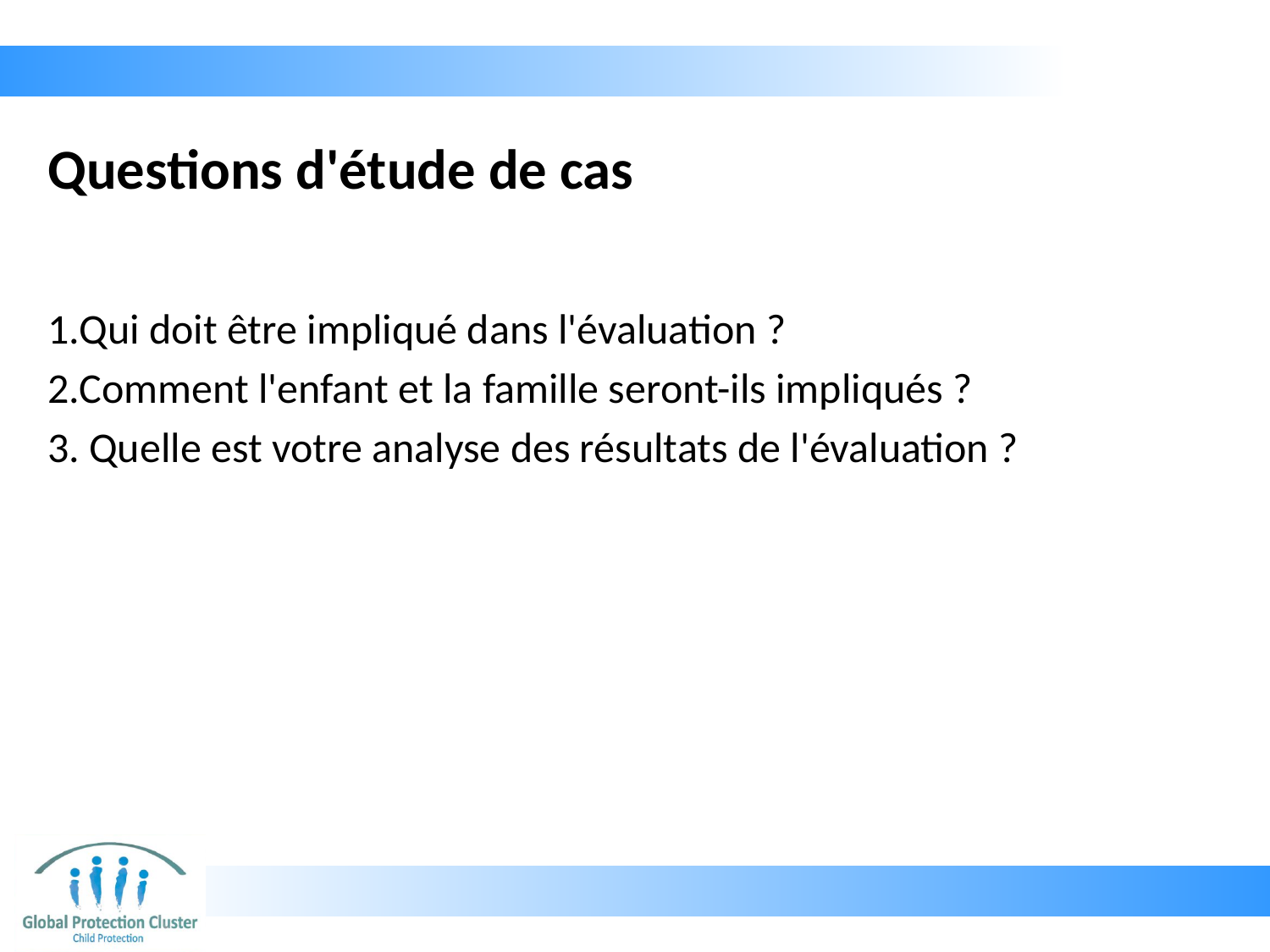

# Questions d'étude de cas

Qui doit être impliqué dans l'évaluation ?
Comment l'enfant et la famille seront-ils impliqués ?
3. Quelle est votre analyse des résultats de l'évaluation ?